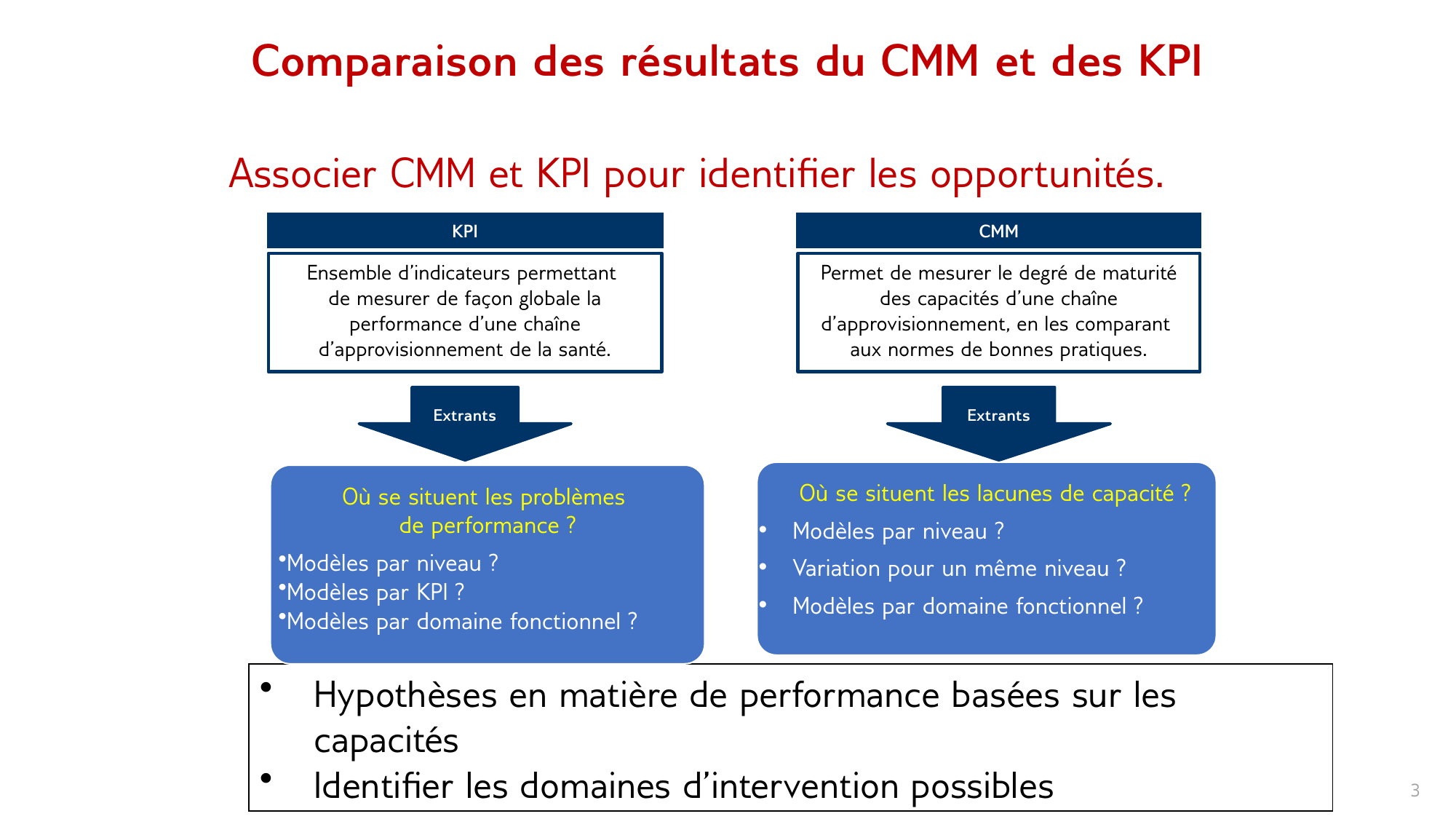

#
Comparaison des résultats du CMM et des KPI
Associer CMM et KPI pour identifier les opportunités.
KPI
Ensemble d’indicateurs permettant
de mesurer de façon globale la performance d’une chaîne d’approvisionnement de la santé.

Extrants
CMM
Permet de mesurer le degré de maturité des capacités d’une chaîne d’approvisionnement, en les comparant
aux normes de bonnes pratiques.

Extrants
Où se situent les lacunes de capacité ?
Modèles par niveau ?
Variation pour un même niveau ?
Modèles par domaine fonctionnel ?

Où se situent les problèmes
de performance ?
Modèles par niveau ?
Modèles par KPI ?
Modèles par domaine fonctionnel ?

Hypothèses en matière de performance basées sur les capacités
Identifier les domaines d’intervention possibles
3